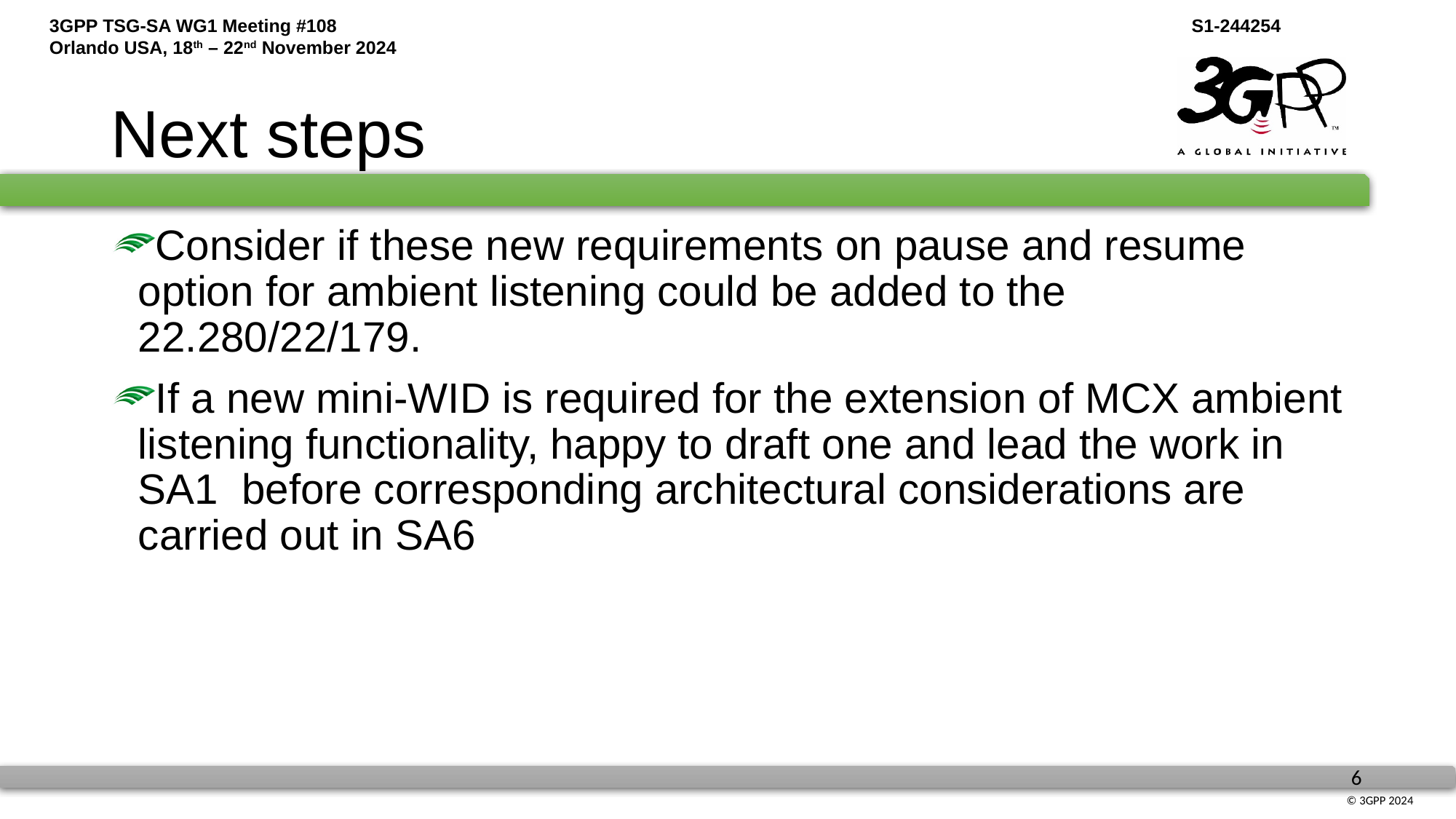

# Next steps
Consider if these new requirements on pause and resume option for ambient listening could be added to the 22.280/22/179.
If a new mini-WID is required for the extension of MCX ambient listening functionality, happy to draft one and lead the work in SA1  before corresponding architectural considerations are carried out in SA6